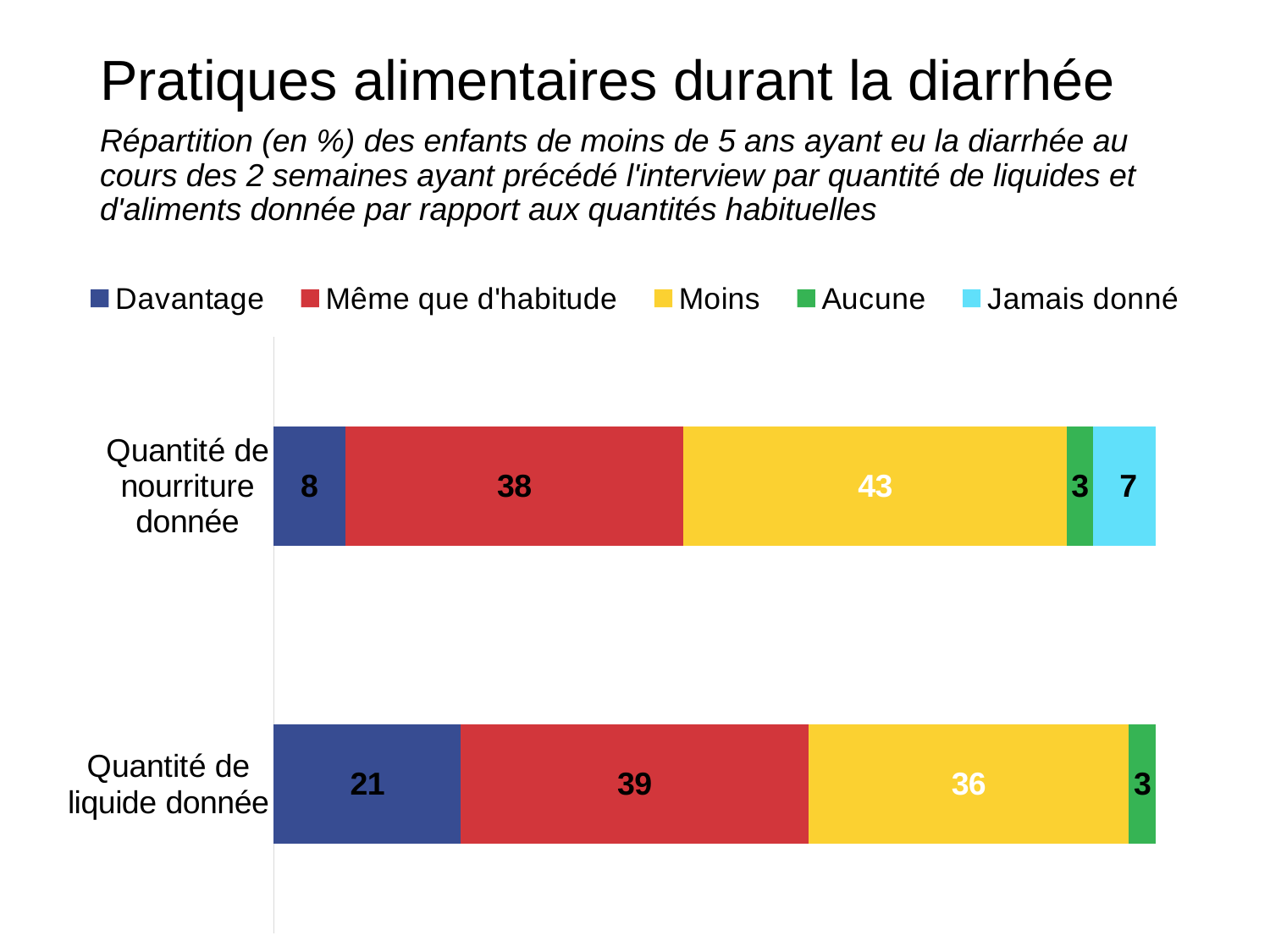

# Pratiques alimentaires durant la diarrhée
Répartition (en %) des enfants de moins de 5 ans ayant eu la diarrhée au cours des 2 semaines ayant précédé l'interview par quantité de liquides et d'aliments donnée par rapport aux quantités habituelles

### Chart

| Category | Davantage | Même que d'habitude | Moins | Aucune | Jamais donné |
|---|---|---|---|---|---|
| Quantité de liquide donnée | 21.0 | 39.0 | 36.0 | 3.0 | 0.0 |
| Quantité de nourriture donnée | 8.0 | 38.0 | 43.0 | 3.0 | 7.0 |